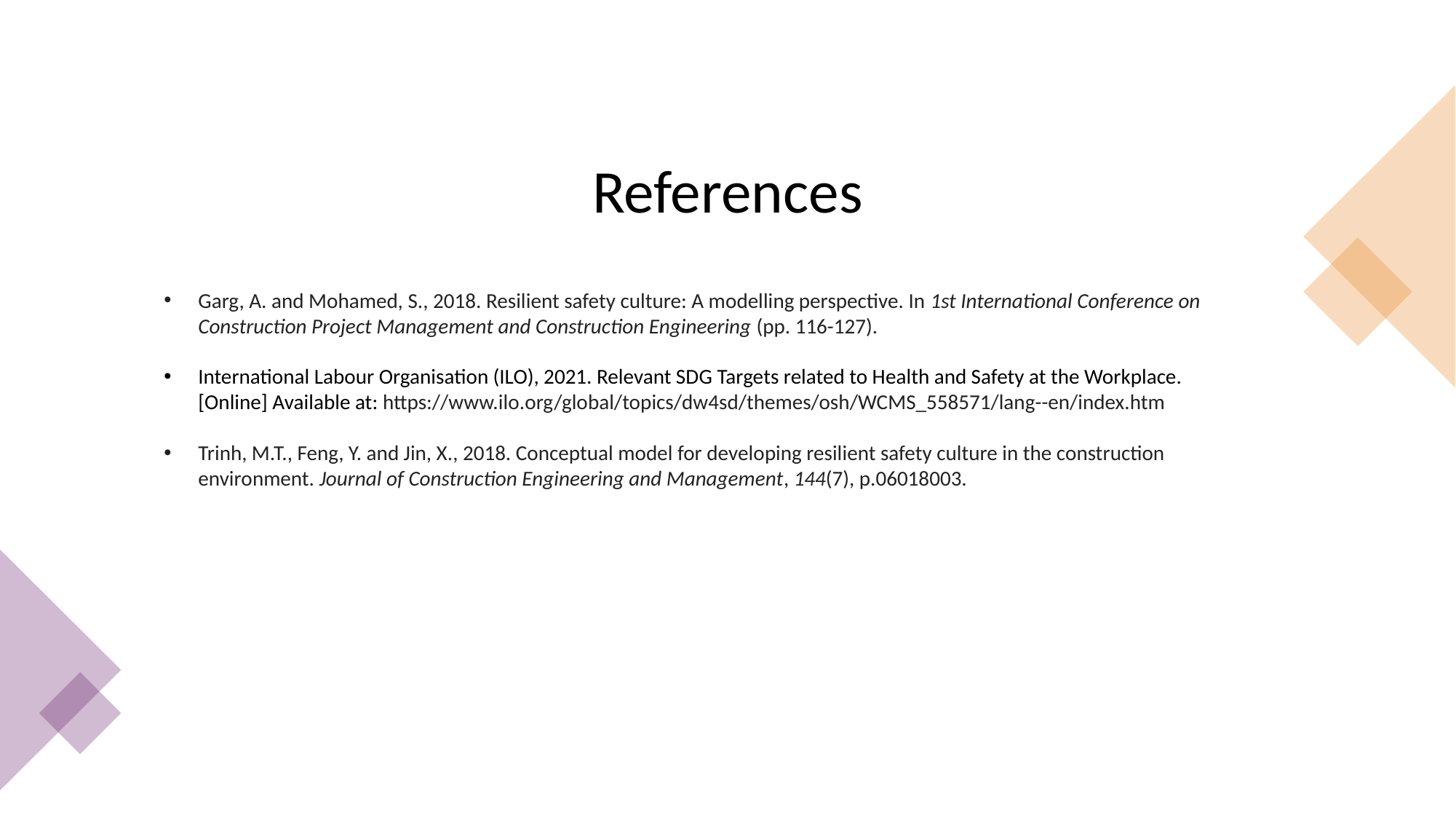

References

Garg, A. and Mohamed, S., 2018. Resilient safety culture: A modelling perspective. In 1st International Conference on Construction Project Management and Construction Engineering (pp. 116-127).

International Labour Organisation (ILO), 2021. Relevant SDG Targets related to Health and Safety at the Workplace. [Online] Available at: https://www.ilo.org/global/topics/dw4sd/themes/osh/WCMS_558571/lang--en/index.htm

Trinh, M.T., Feng, Y. and Jin, X., 2018. Conceptual model for developing resilient safety culture in the construction environment. Journal of Construction Engineering and Management, 144(7), p.06018003.